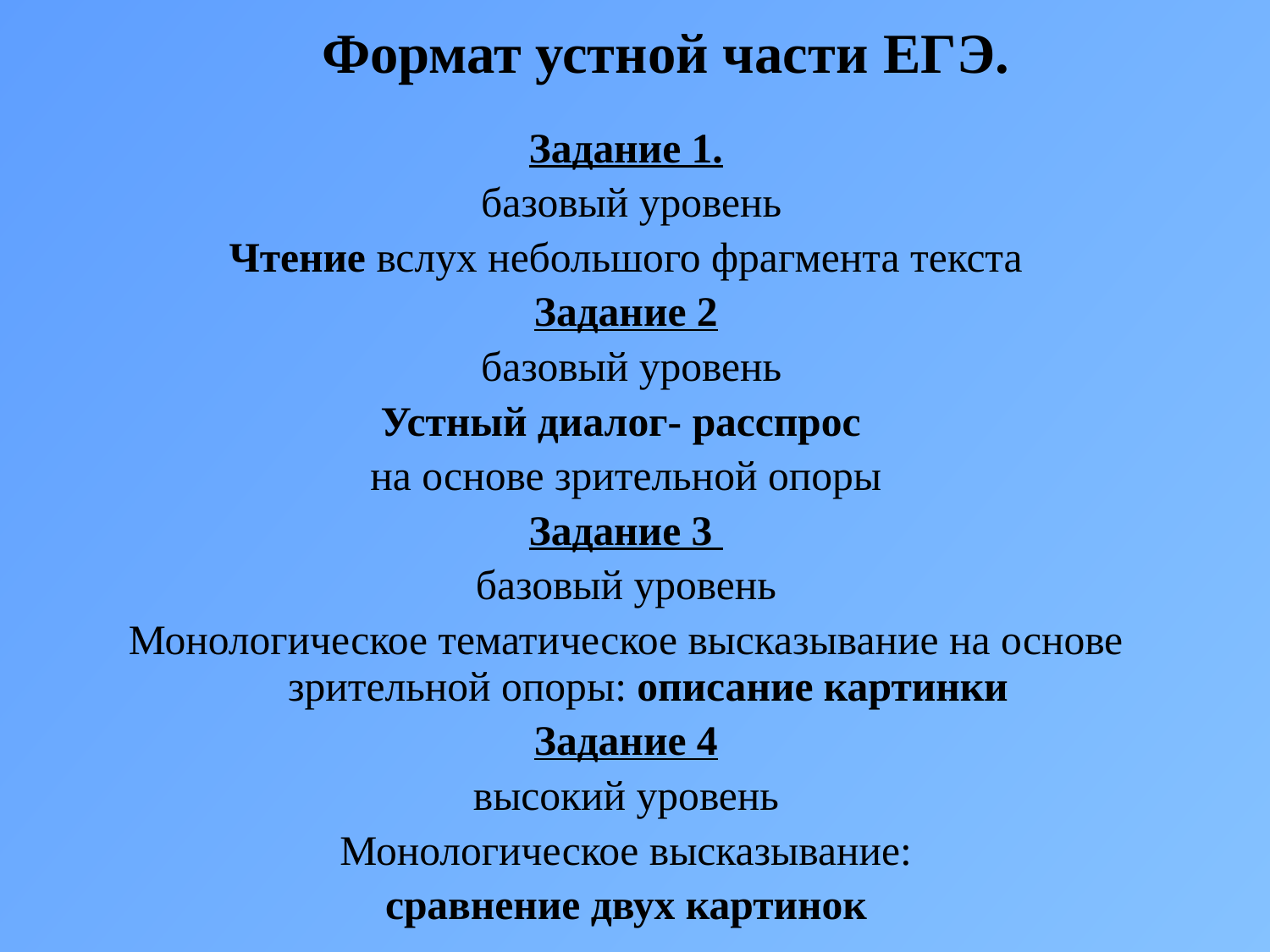

# Формат устной части EГЭ.
Задание 1.
 базовый уровень
Чтение вслух небольшого фрагмента текста
Задание 2
 базовый уровень
Устный диалог- расспрос
на основе зрительной опоры
Задание 3
базовый уровень
Монологическое тематическое высказывание на основе зрительной опоры: описание картинки
Задание 4
высокий уровень
Монологическое высказывание:
сравнение двух картинок